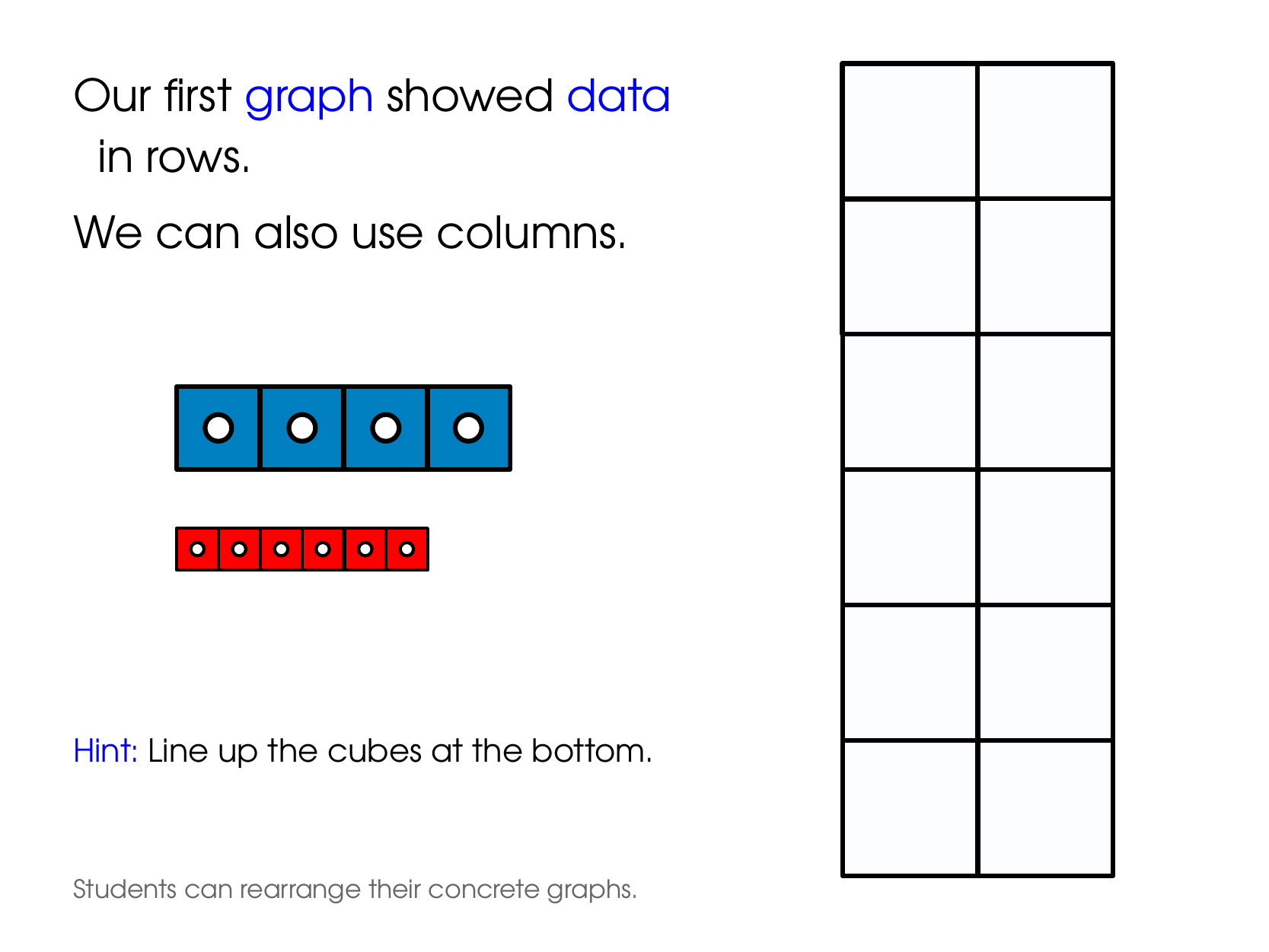

Our first graph showed data   in rows.
We can also use columns.

Hint: Line up the cubes at the bottom.
Students can rearrange their concrete graphs.